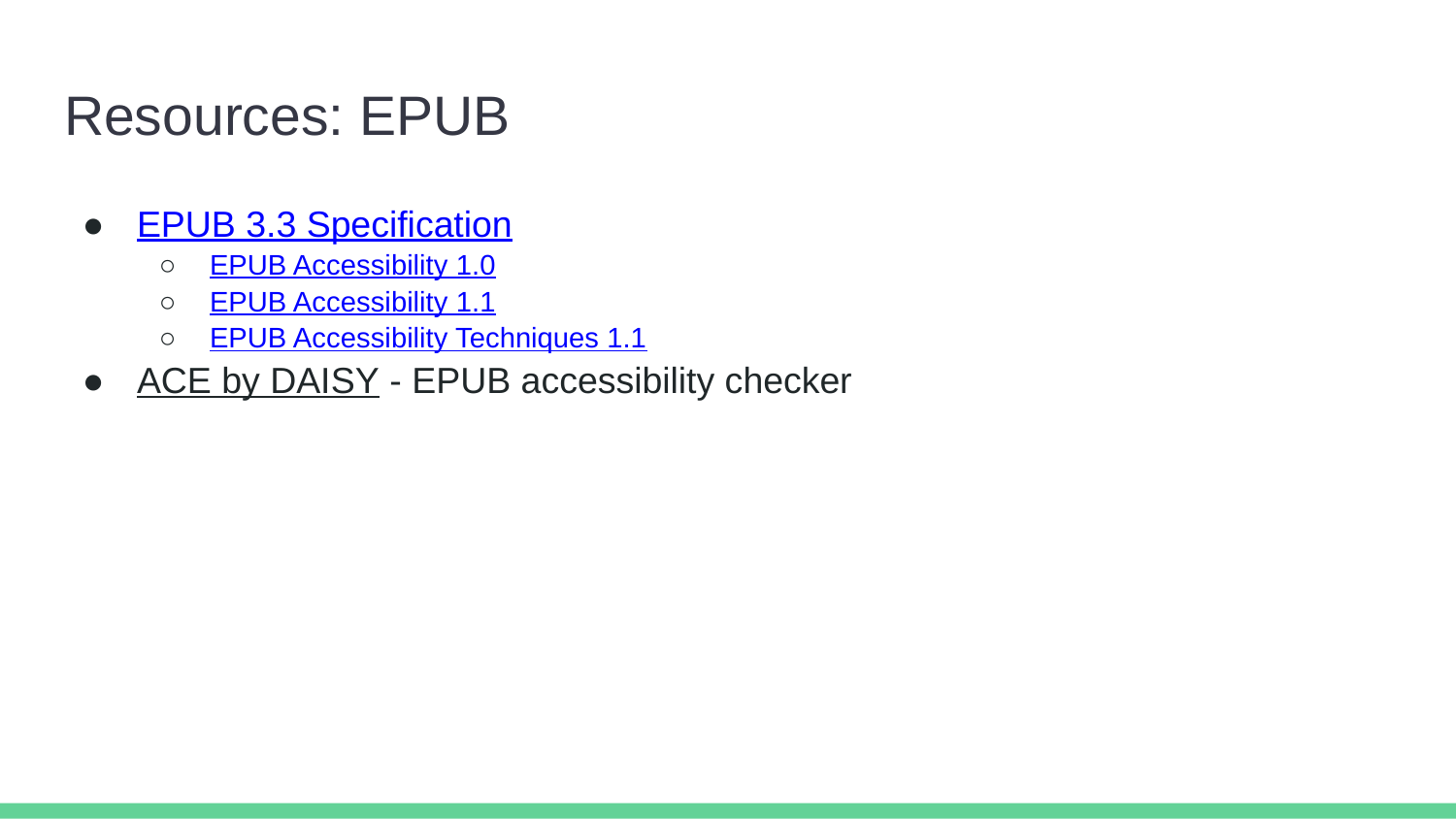

# Resources: EPUB
EPUB 3.3 Specification
EPUB Accessibility 1.0
EPUB Accessibility 1.1
EPUB Accessibility Techniques 1.1
ACE by DAISY - EPUB accessibility checker